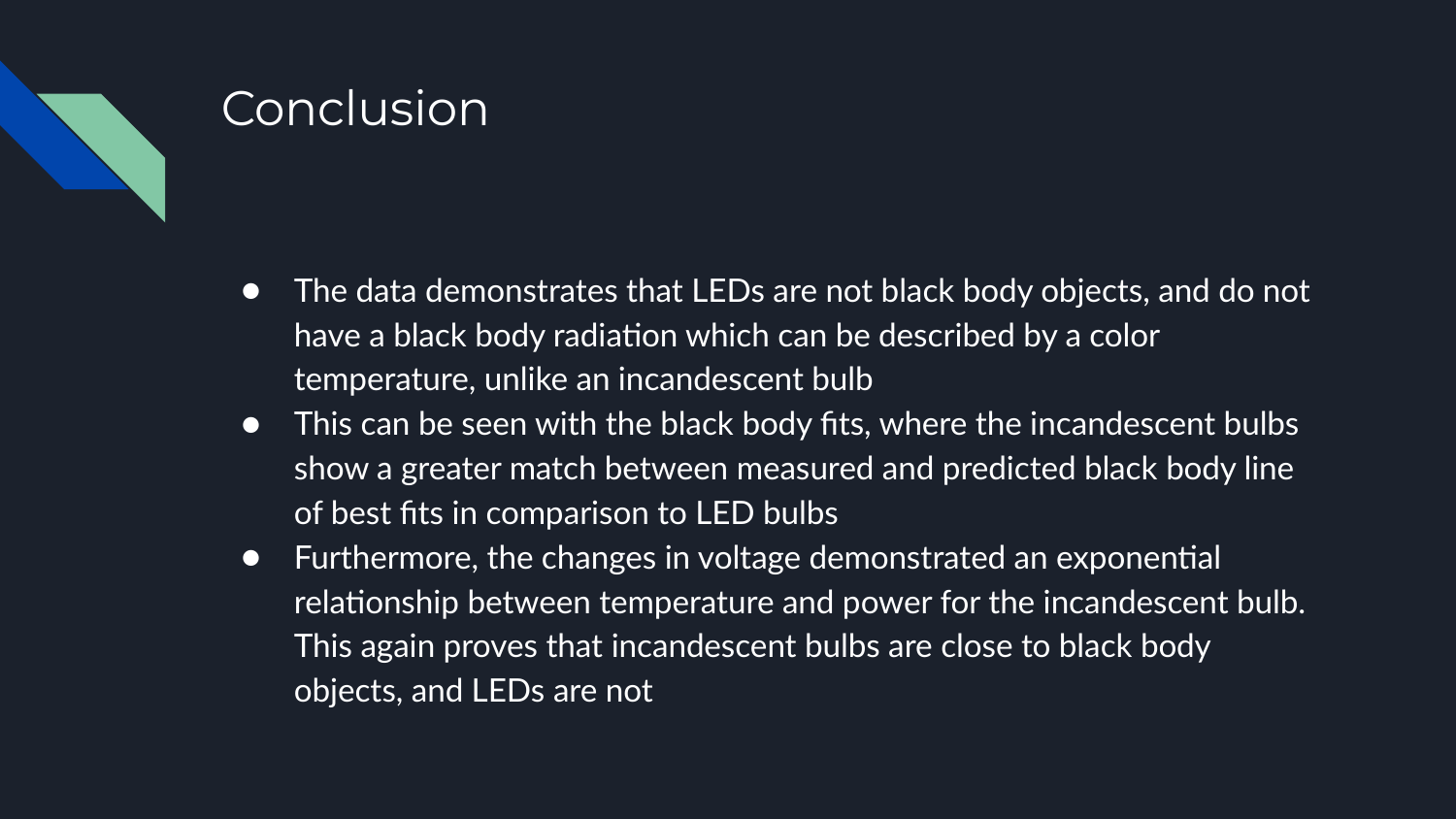

# Conclusion
The data demonstrates that LEDs are not black body objects, and do not have a black body radiation which can be described by a color temperature, unlike an incandescent bulb
This can be seen with the black body fits, where the incandescent bulbs show a greater match between measured and predicted black body line of best fits in comparison to LED bulbs
Furthermore, the changes in voltage demonstrated an exponential relationship between temperature and power for the incandescent bulb. This again proves that incandescent bulbs are close to black body objects, and LEDs are not